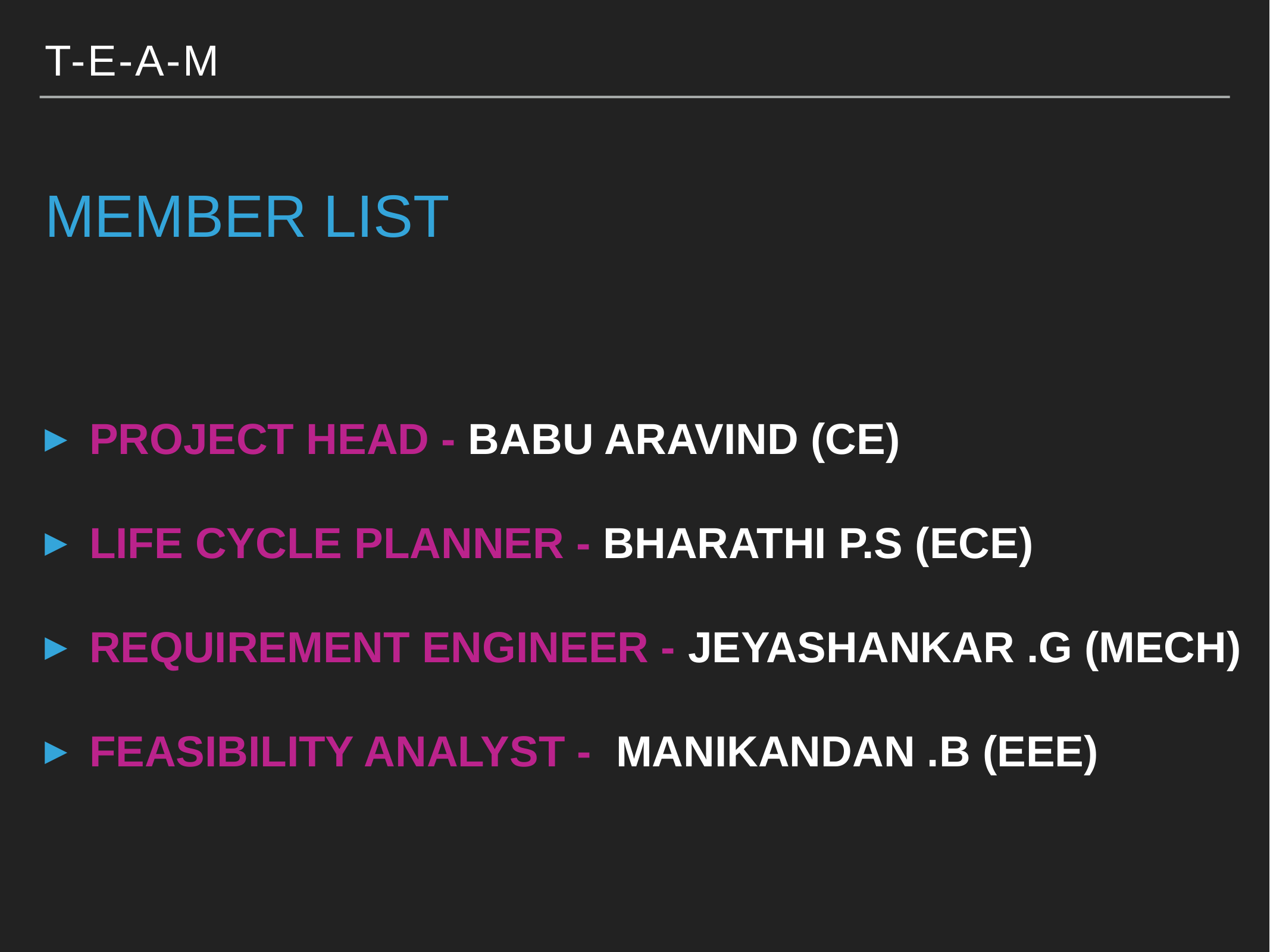

T-E-A-M
# MEMBER LIST
PROJECT HEAD - BABU ARAVIND (CE)
LIFE CYCLE PLANNER - BHARATHI P.S (ECE)
REQUIREMENT ENGINEER - JEYASHANKAR .G (MECH)
FEASIBILITY ANALYST -  MANIKANDAN .B (EEE)